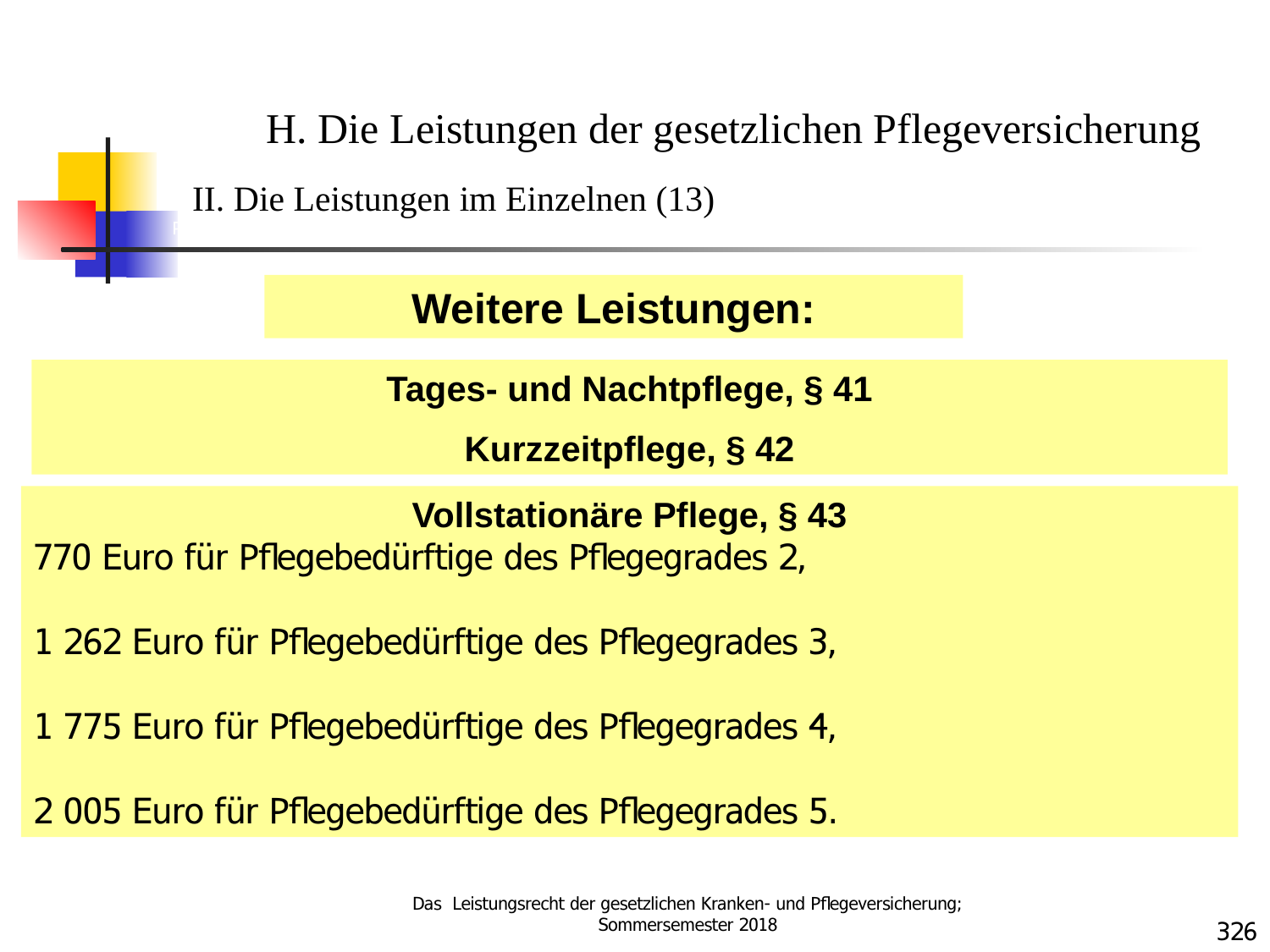

PV 20
H. Die Leistungen der gesetzlichen Pflegeversicherung
II. Die Leistungen im Einzelnen (13)
Weitere Leistungen:
Tages- und Nachtpflege, § 41
Kurzzeitpflege, § 42
Vollstationäre Pflege, § 43
770 Euro für Pflegebedürftige des Pflegegrades 2,

1 262 Euro für Pflegebedürftige des Pflegegrades 3,

1 775 Euro für Pflegebedürftige des Pflegegrades 4,

2 005 Euro für Pflegebedürftige des Pflegegrades 5.
Das  Leistungsrecht der gesetzlichen Kranken- und Pflegeversicherung; Sommersemester 2018
326